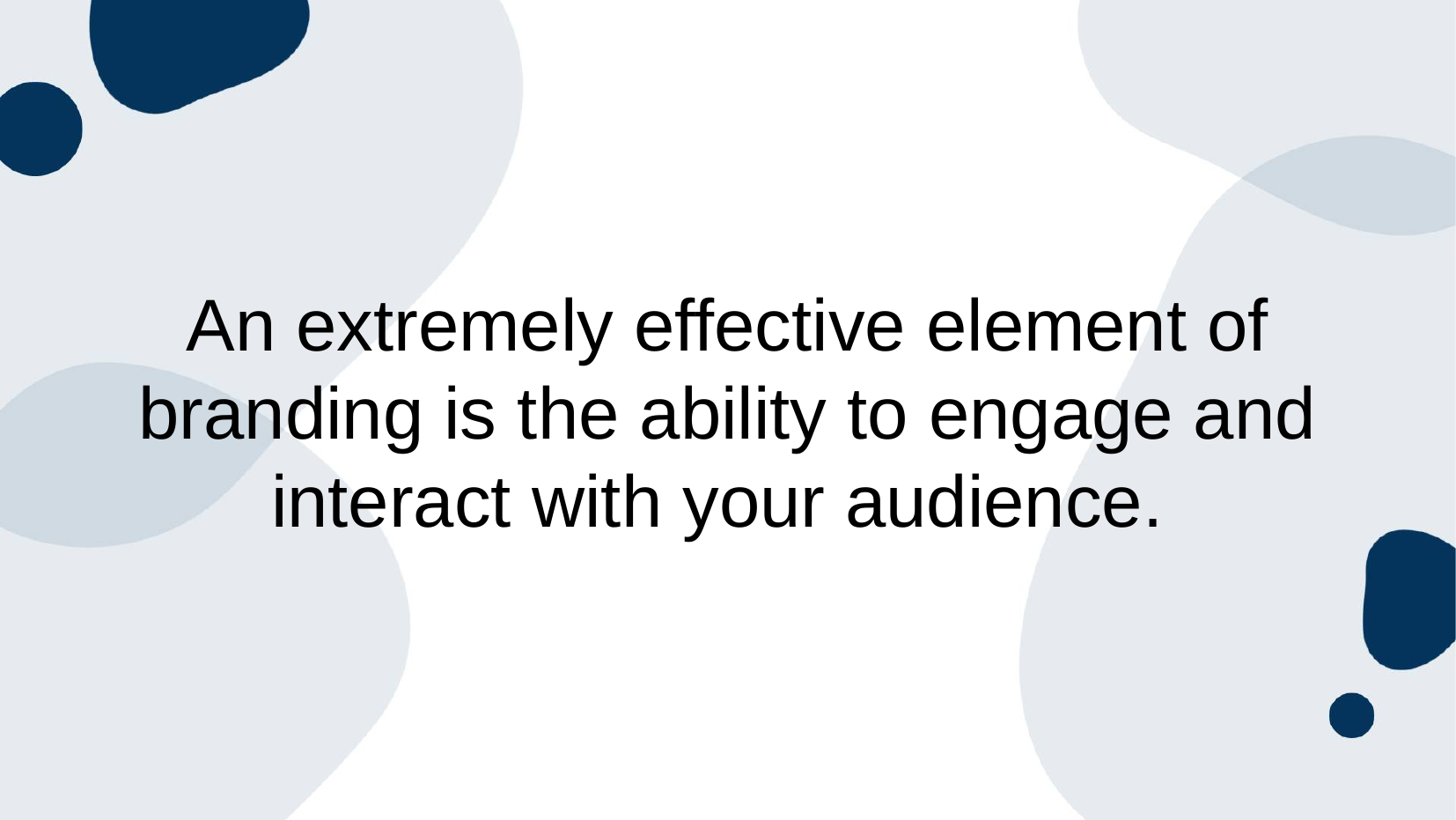

An extremely effective element of branding is the ability to engage and interact with your audience.